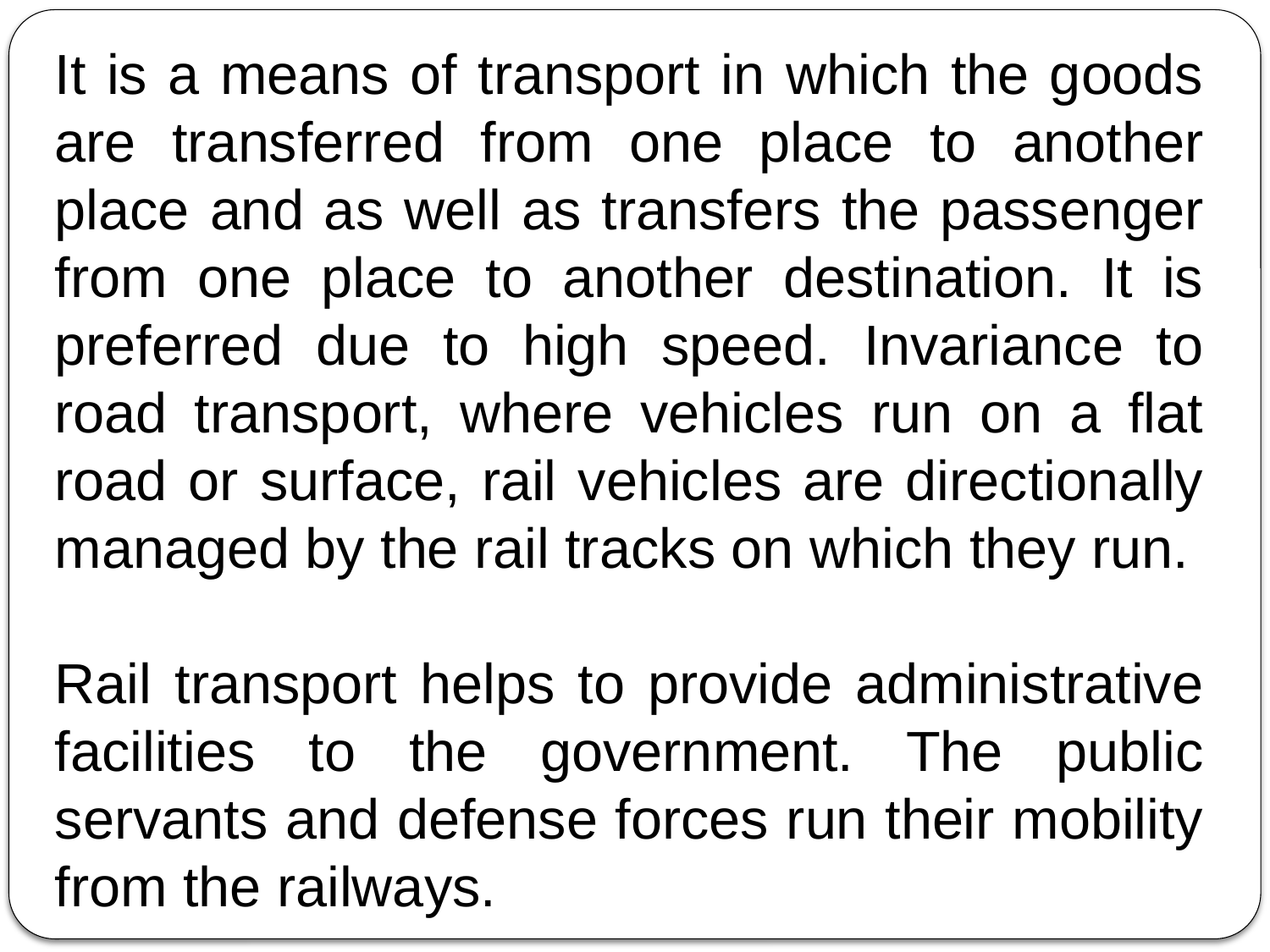

It is a means of transport in which the goods are transferred from one place to another place and as well as transfers the passenger from one place to another destination. It is preferred due to high speed. Invariance to road transport, where vehicles run on a flat road or surface, rail vehicles are directionally managed by the rail tracks on which they run.

Rail transport helps to provide administrative facilities to the government. The public servants and defense forces run their mobility from the railways.